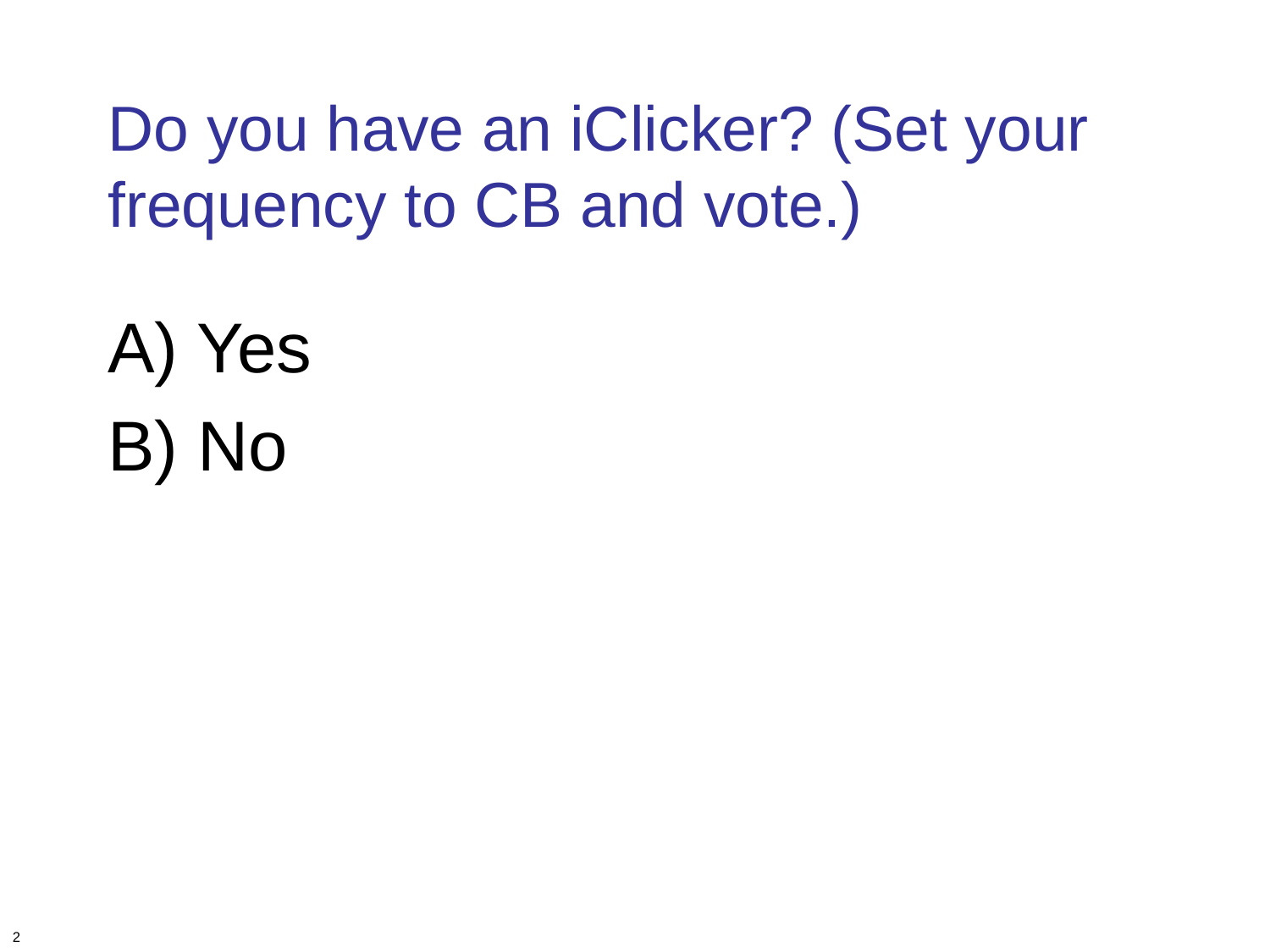

# Do you have an iClicker? (Set your frequency to CB and vote.)
A) Yes
B) No
2